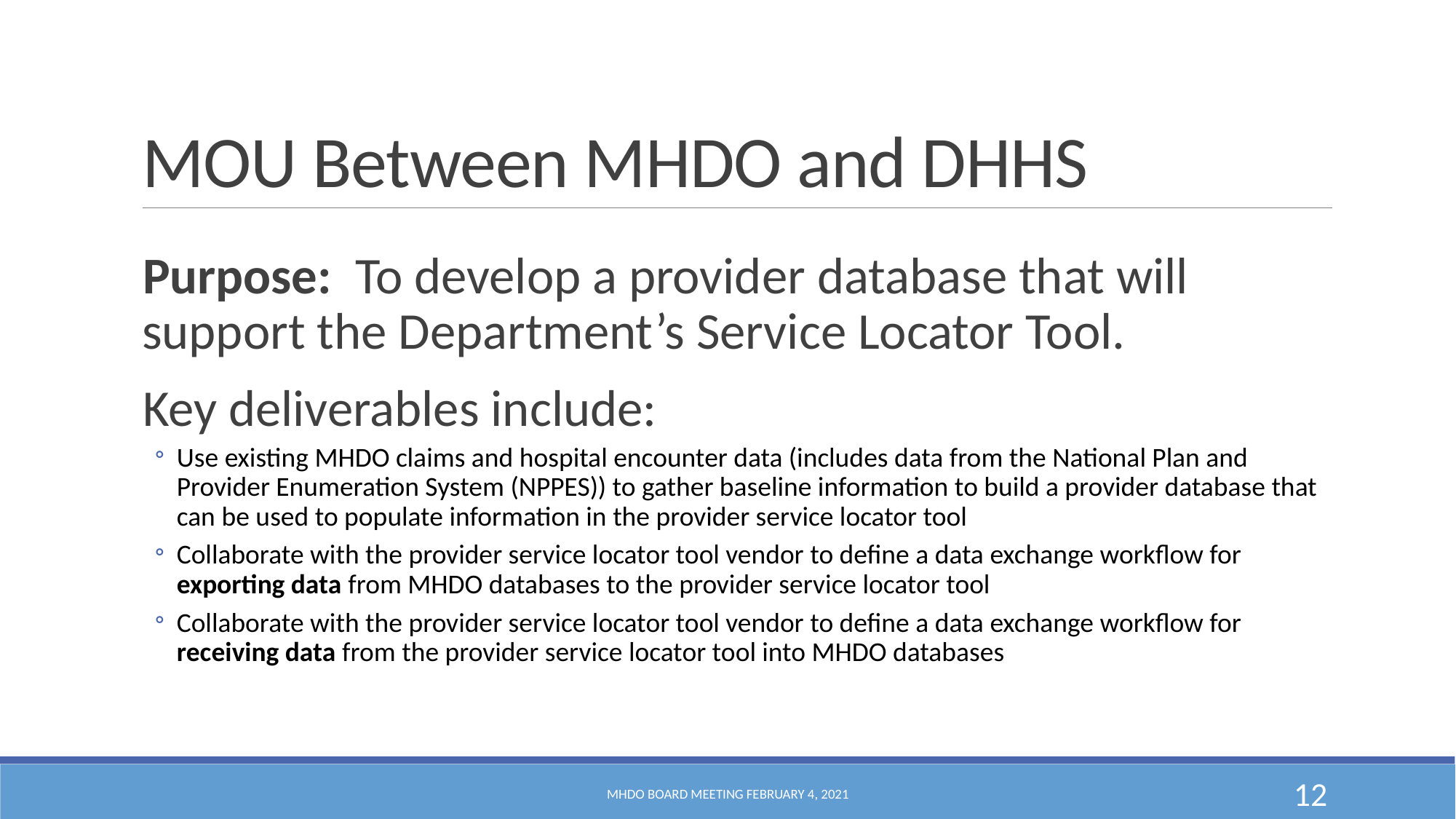

# MOU Between MHDO and DHHS
Purpose:  To develop a provider database that will support the Department’s Service Locator Tool.
Key deliverables include:
Use existing MHDO claims and hospital encounter data (includes data from the National Plan and Provider Enumeration System (NPPES)) to gather baseline information to build a provider database that can be used to populate information in the provider service locator tool
Collaborate with the provider service locator tool vendor to define a data exchange workflow for exporting data from MHDO databases to the provider service locator tool
Collaborate with the provider service locator tool vendor to define a data exchange workflow for receiving data from the provider service locator tool into MHDO databases

MHDO Board Meeting February 4, 2021
12